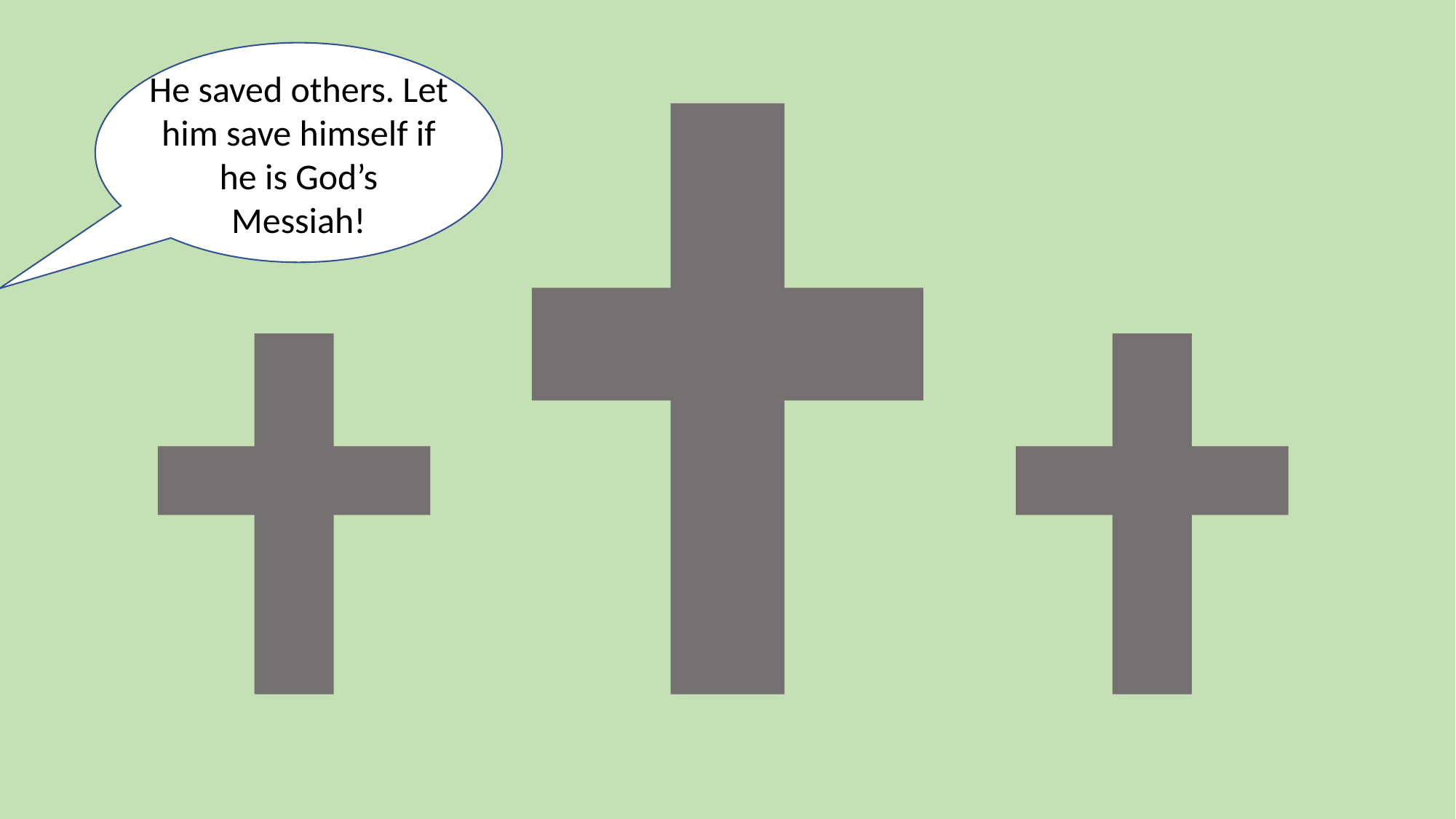

He saved others. Let him save himself if he is God’s Messiah!